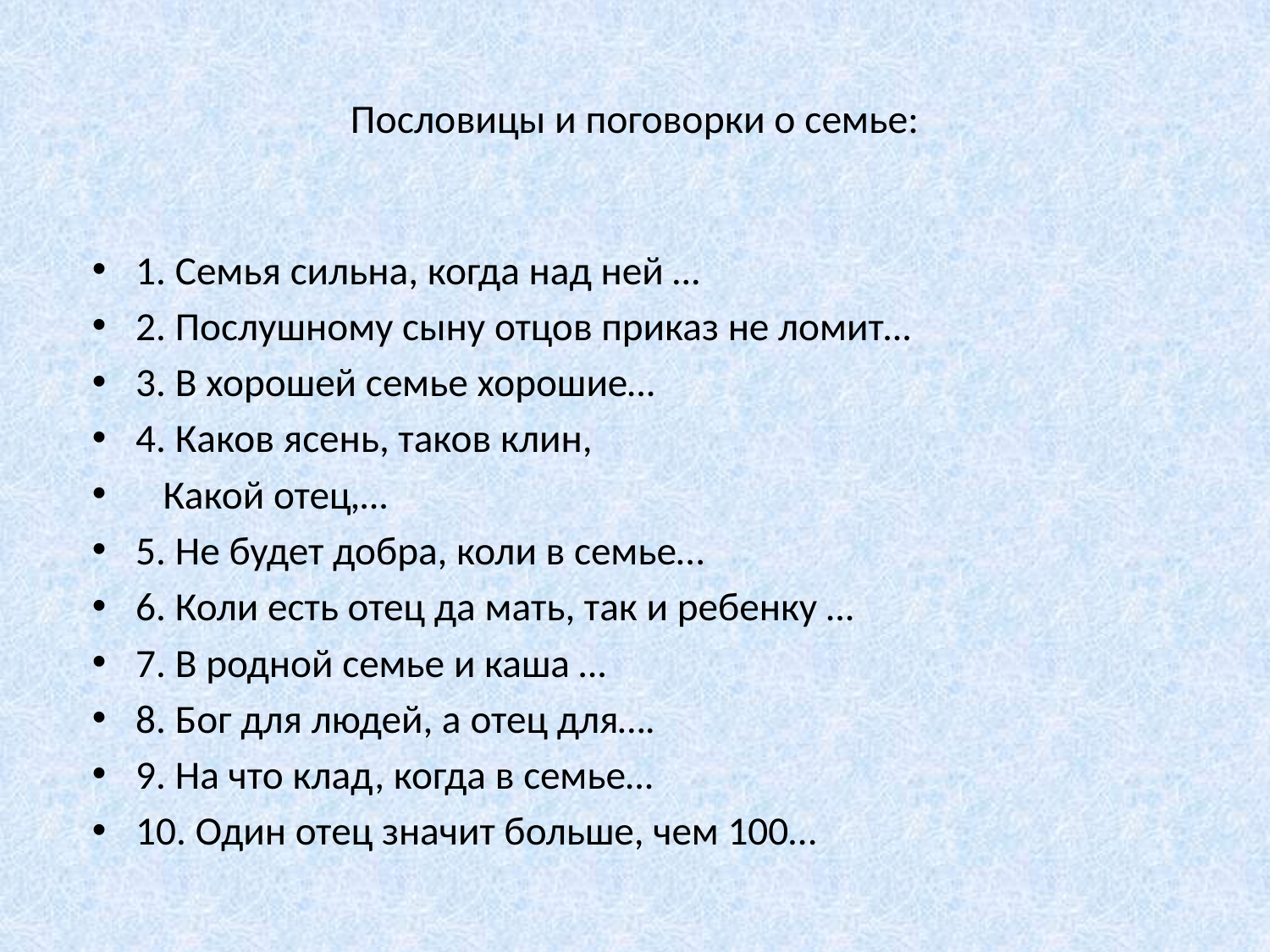

# Пословицы и поговорки о семье:
1. Семья сильна, когда над ней …
2. Послушному сыну отцов приказ не ломит…
3. В хорошей семье хорошие…
4. Каков ясень, таков клин,
   Какой отец,…
5. Не будет добра, коли в семье…
6. Коли есть отец да мать, так и ребенку …
7. В родной семье и каша …
8. Бог для людей, а отец для….
9. На что клад, когда в семье…
10. Один отец значит больше, чем 100…